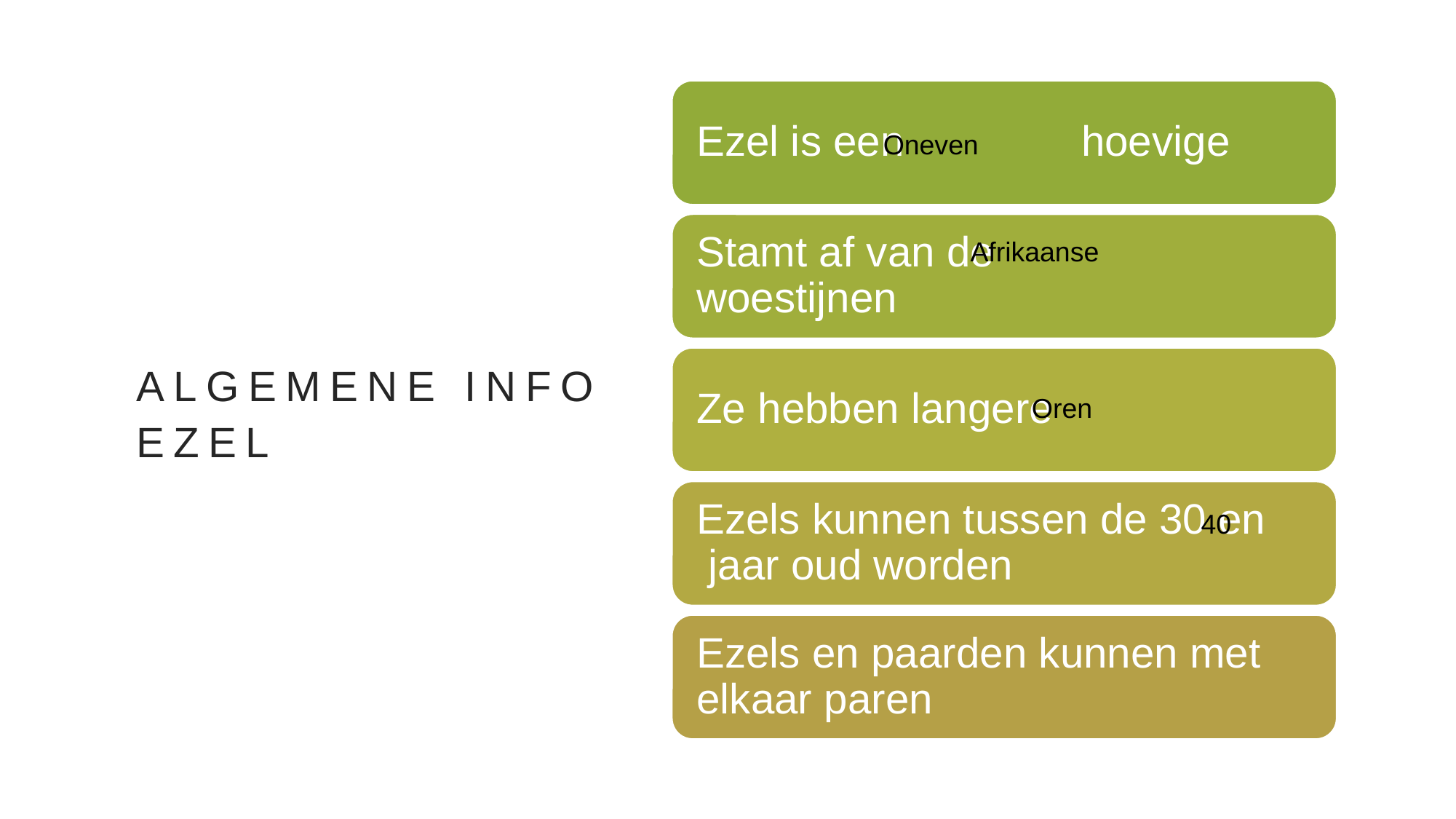

# Algemene info ezel
Ezel is een               hoevige
Stamt af van de                  woestijnen
Ze hebben langere
Ezels kunnen tussen de 30 en      jaar oud worden
Ezels en paarden kunnen met elkaar paren
Oneven
Afrikaanse
Oren
40